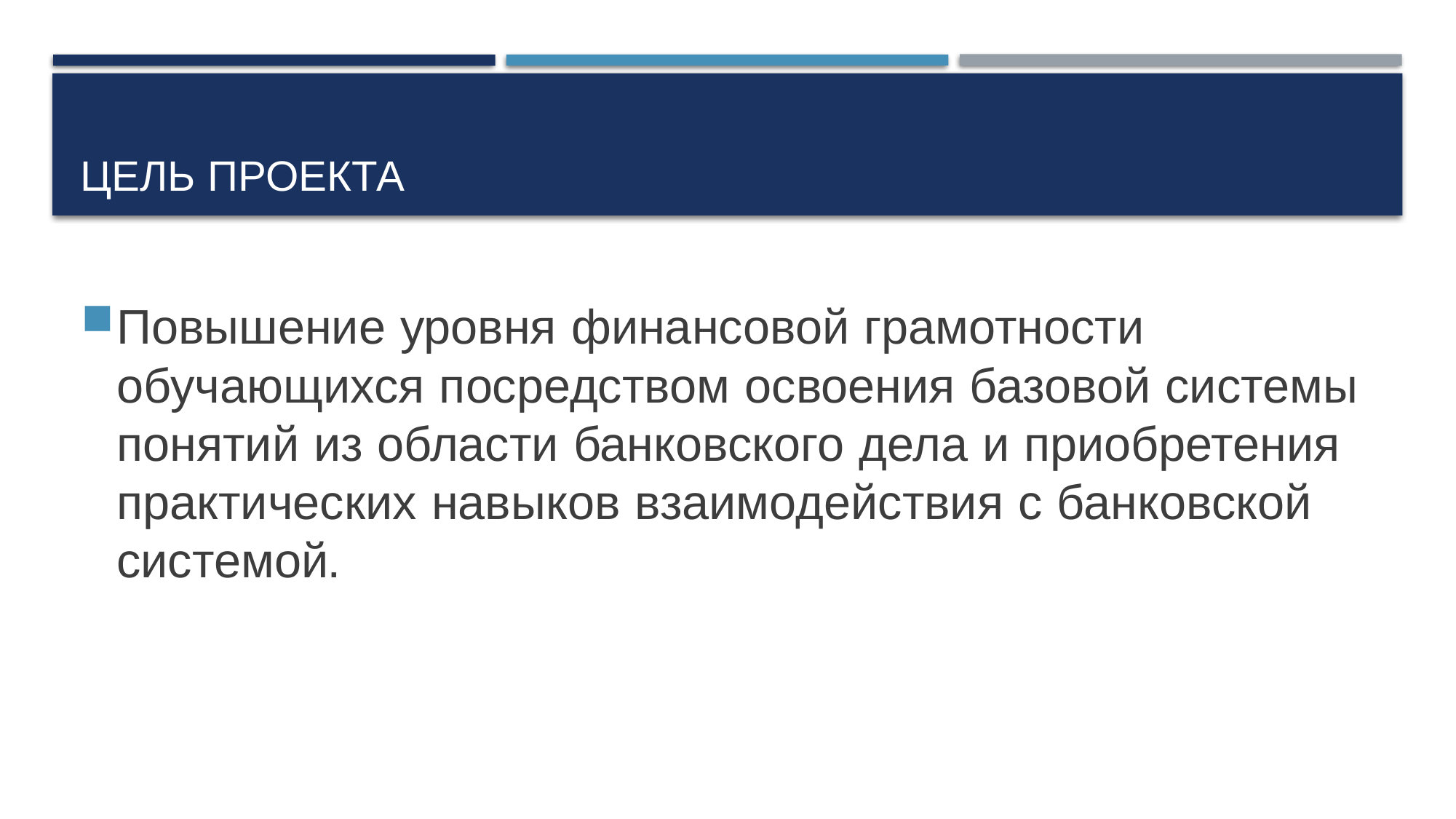

# ЦЕЛЬ ПРОЕКТА
Повышение уровня финансовой грамотности обучающихся посредством освоения базовой системы понятий из области банковского дела и приобретения практических навыков взаимодействия с банковской системой.